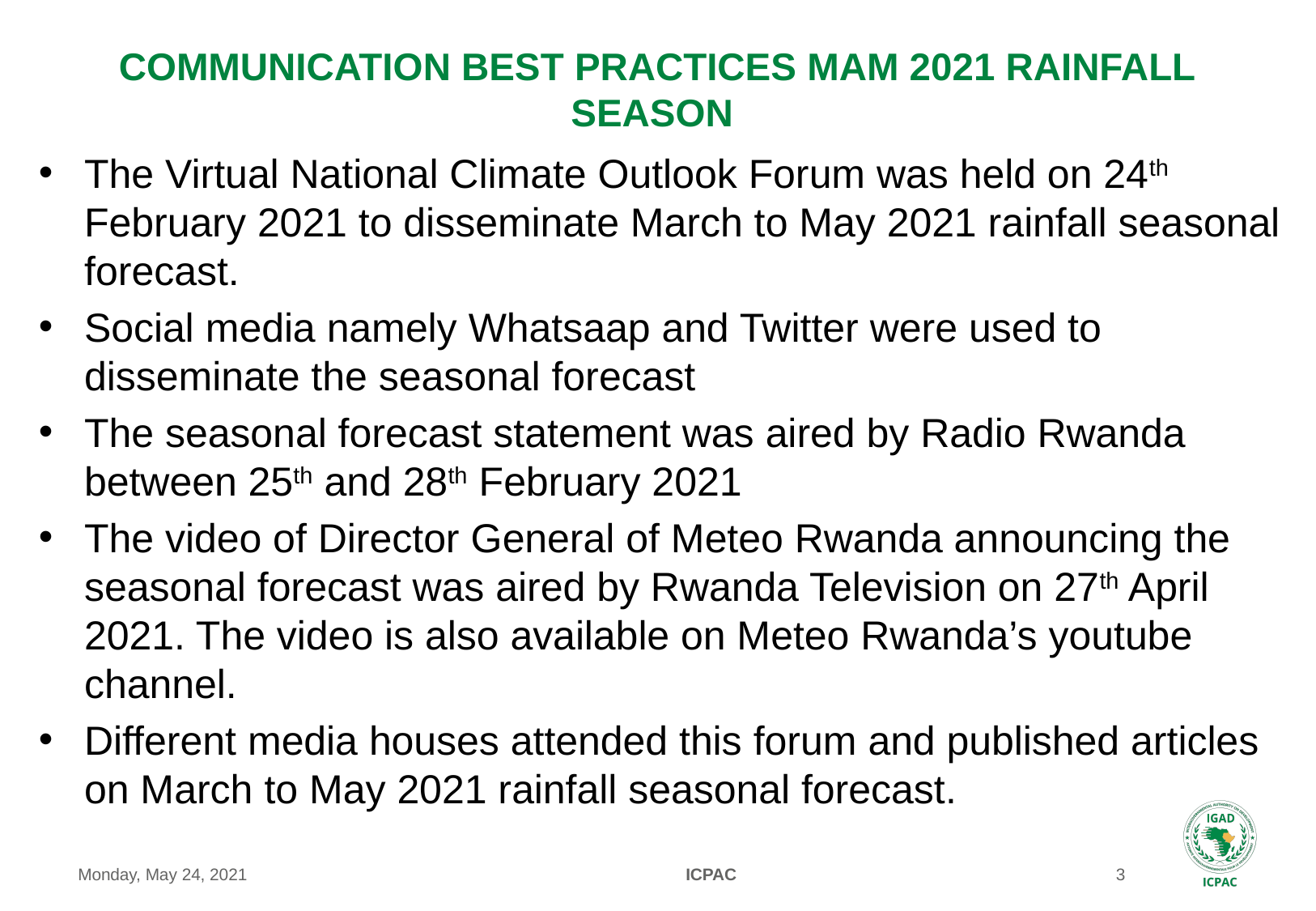

# Communication best practices mam 2021 rainfall season
The Virtual National Climate Outlook Forum was held on 24th February 2021 to disseminate March to May 2021 rainfall seasonal forecast.
Social media namely Whatsaap and Twitter were used to disseminate the seasonal forecast
The seasonal forecast statement was aired by Radio Rwanda between 25th and 28th February 2021
The video of Director General of Meteo Rwanda announcing the seasonal forecast was aired by Rwanda Television on 27th April 2021. The video is also available on Meteo Rwanda’s youtube channel.
Different media houses attended this forum and published articles on March to May 2021 rainfall seasonal forecast.

Monday, May 24, 2021
ICPAC
3